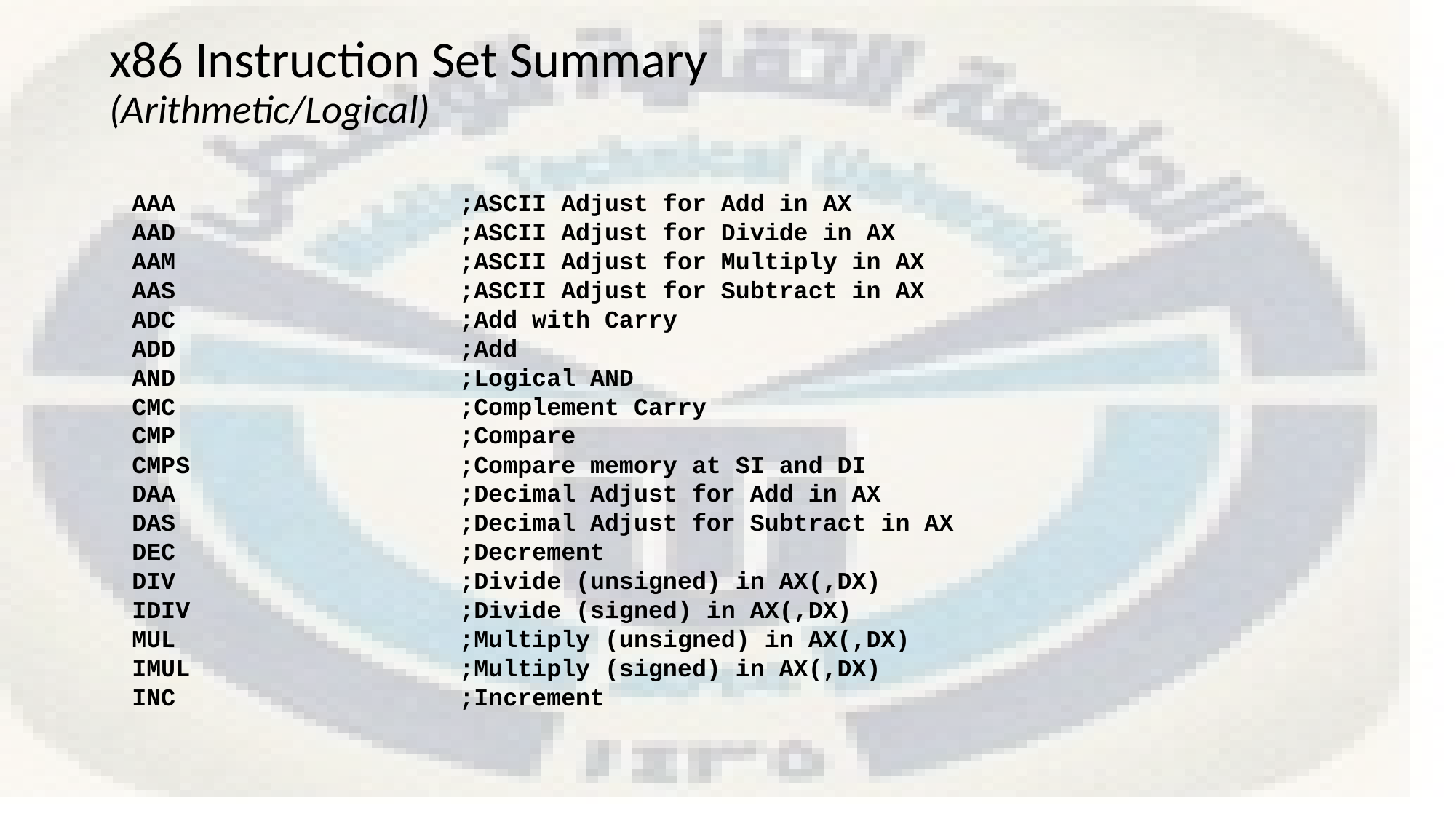

# x86 Instruction Set Summary (Arithmetic/Logical)
AAA               	;ASCII Adjust for Add in AX
AAD               	;ASCII Adjust for Divide in AX
AAM               	;ASCII Adjust for Multiply in AX
AAS               	;ASCII Adjust for Subtract in AX
ADC            	;Add with Carry
ADD            	;Add
AND            	;Logical AND
CMC               	;Complement Carry
CMP 	         	;Compare
CMPS         		;Compare memory at SI and DI
DAA          	 	;Decimal Adjust for Add in AX
DAS           		;Decimal Adjust for Subtract in AX
DEC          		;Decrement
DIV 	          	;Divide (unsigned) in AX(,DX)
IDIV         		;Divide (signed) in AX(,DX)
MUL			;Multiply (unsigned) in AX(,DX)
IMUL           	;Multiply (signed) in AX(,DX)
INC 	          	;Increment